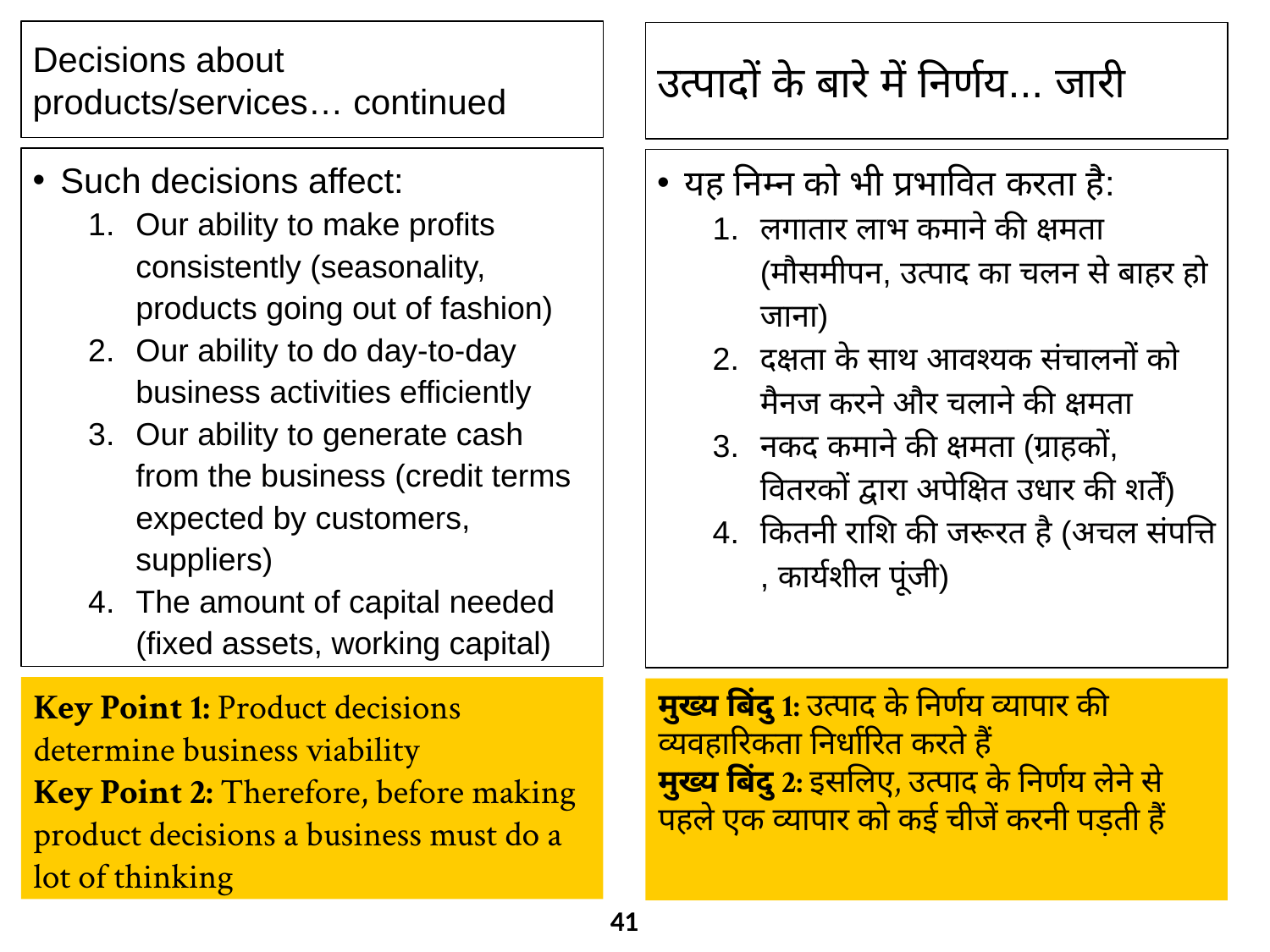

Decisions about products/services… continued
उत्पादों के बारे में निर्णय... जारी
Such decisions affect:
Our ability to make profits consistently (seasonality, products going out of fashion)
Our ability to do day-to-day business activities efficiently
Our ability to generate cash from the business (credit terms expected by customers, suppliers)
The amount of capital needed (fixed assets, working capital)
यह निम्न को भी प्रभावित करता है:
लगातार लाभ कमाने की क्षमता (मौसमीपन, उत्पाद का चलन से बाहर हो जाना)
दक्षता के साथ आवश्यक संचालनों को मैनज करने और चलाने की क्षमता
नकद कमाने की क्षमता (ग्राहकों, वितरकों द्वारा अपेक्षित उधार की शर्तें)
कितनी राशि‍ की जरूरत है (अचल संपत्ति‍, कार्यशील पूंजी)
Key Point 1: Product decisions determine business viability
Key Point 2: Therefore, before making product decisions a business must do a lot of thinking
मुख्य बिंदु 1: उत्पाद के निर्णय व्यापार की व्यवहारिकता निर्धारित करते हैं
मुख्य बिंदु 2: इसलिए, उत्पाद के निर्णय लेने से पहले एक व्यापार को कई चीजें करनी पड़ती हैं
41